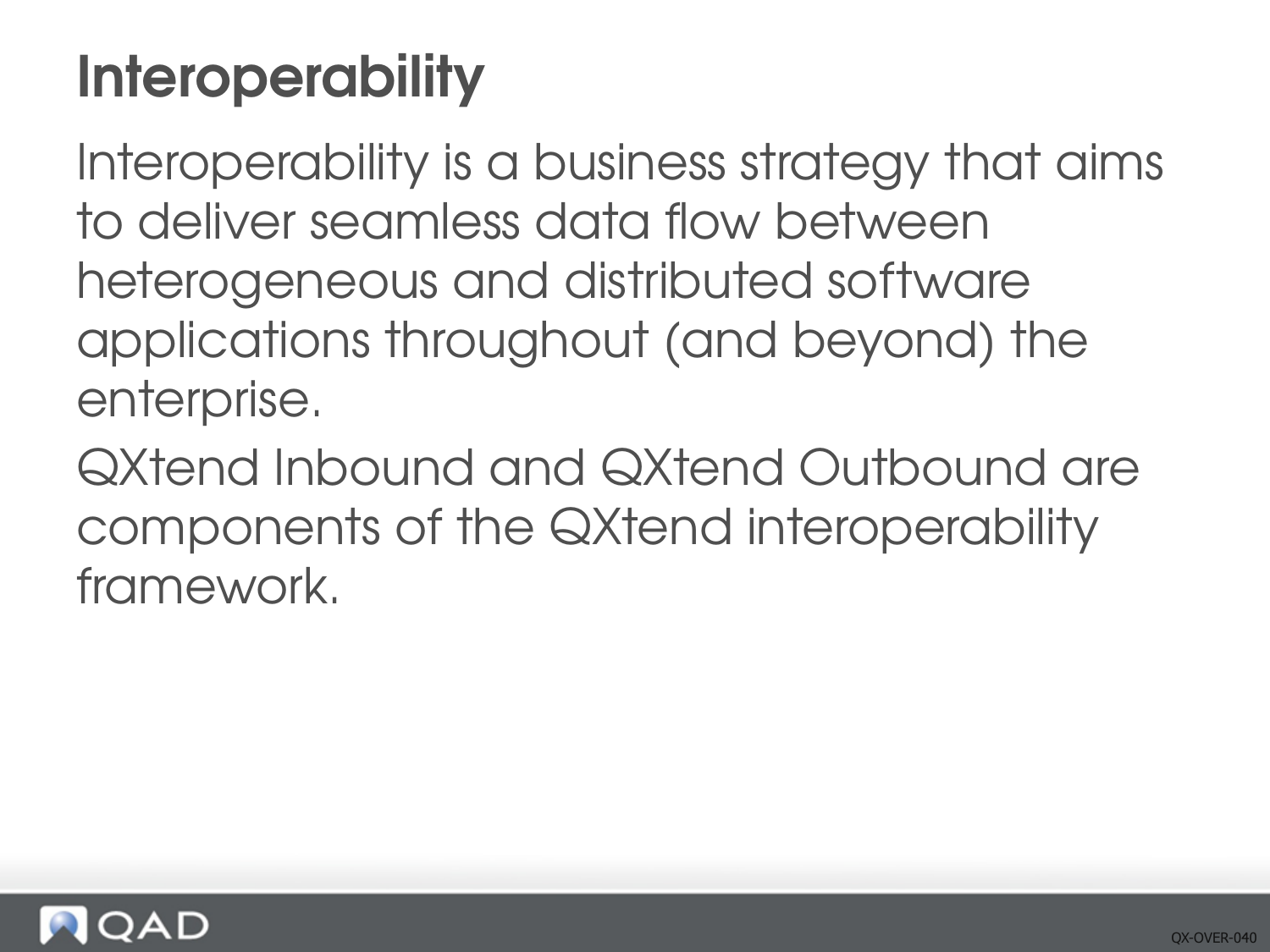

# Interoperability
Interoperability is a business strategy that aims to deliver seamless data flow between heterogeneous and distributed software applications throughout (and beyond) the enterprise.
QXtend Inbound and QXtend Outbound are components of the QXtend interoperability framework.
QX-OVER-040